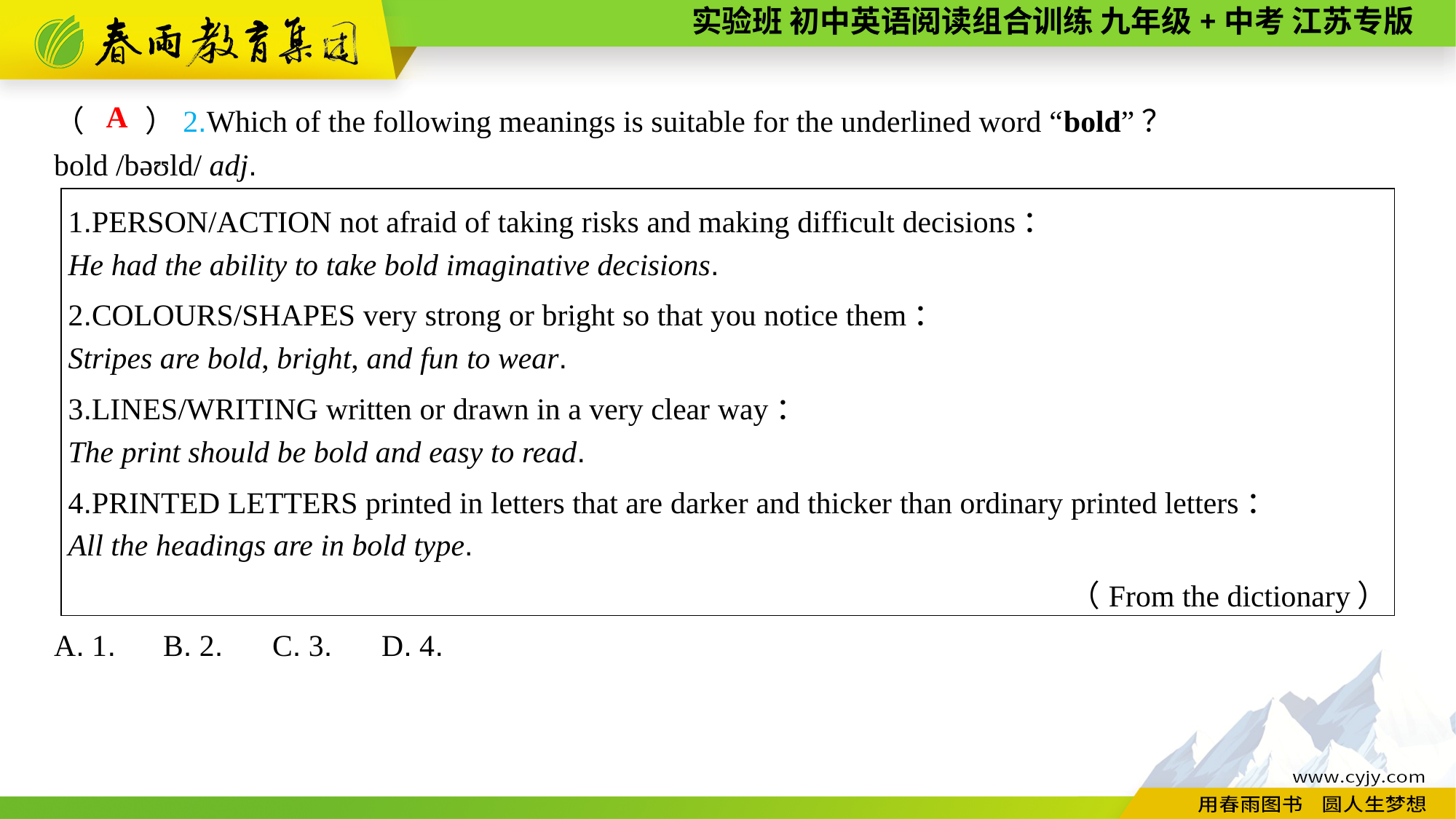

（　　）2.Which of the following meanings is suitable for the underlined word “bold”？
bold /bəʊld/ adj.

A. 1.	B. 2.	C. 3.	D. 4.
A
| 1.PERSON/ACTION not afraid of taking risks and making difficult decisions： He had the ability to take bold imaginative decisions. 2.COLOURS/SHAPES very strong or bright so that you notice them： Stripes are bold, bright, and fun to wear. 3.LINES/WRITING written or drawn in a very clear way： The print should be bold and easy to read. 4.PRINTED LETTERS printed in letters that are darker and thicker than ordinary printed letters： All the headings are in bold type. （From the dictionary） |
| --- |